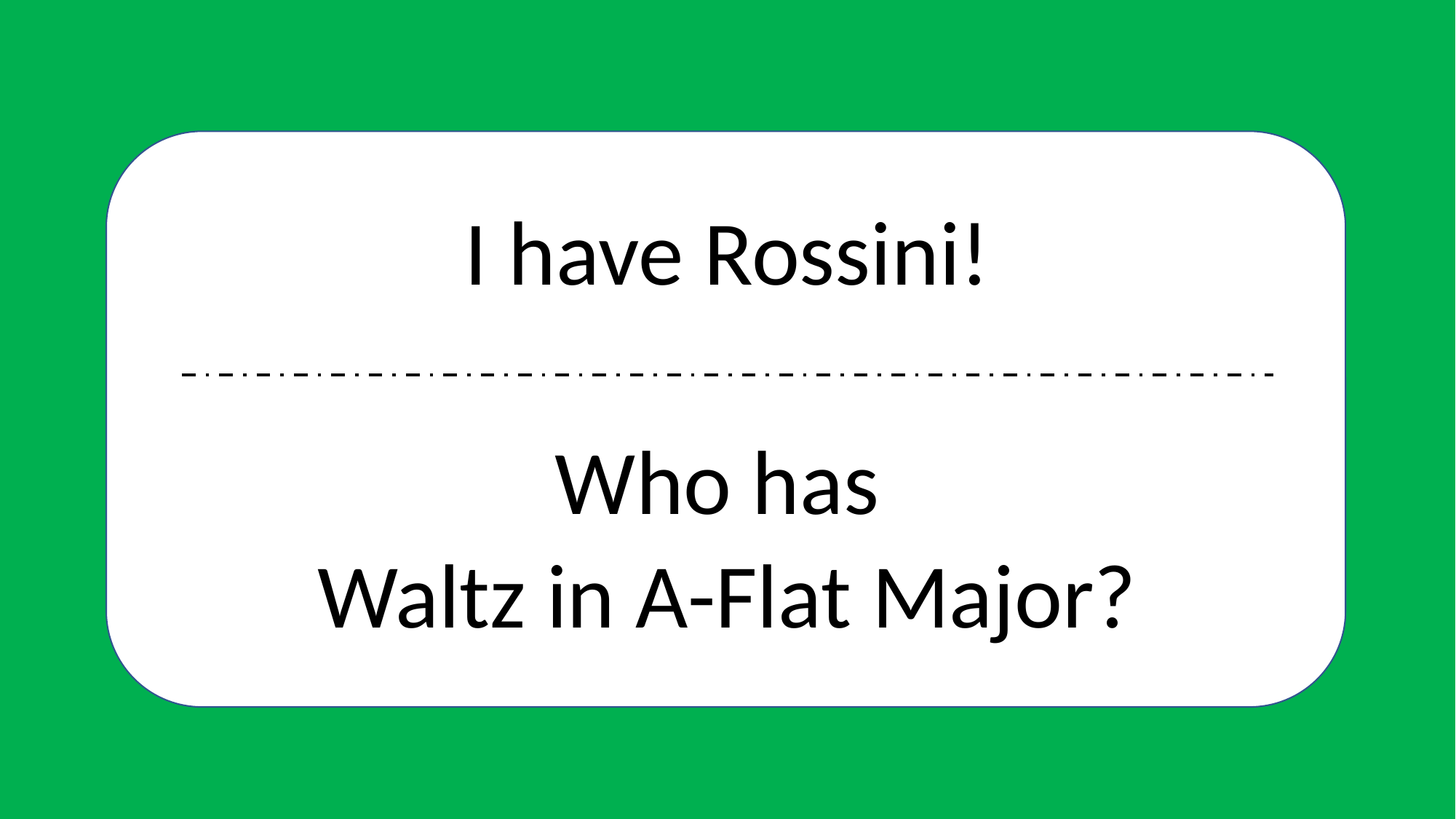

# I have Rossini!
Who has
Waltz in A-Flat Major?